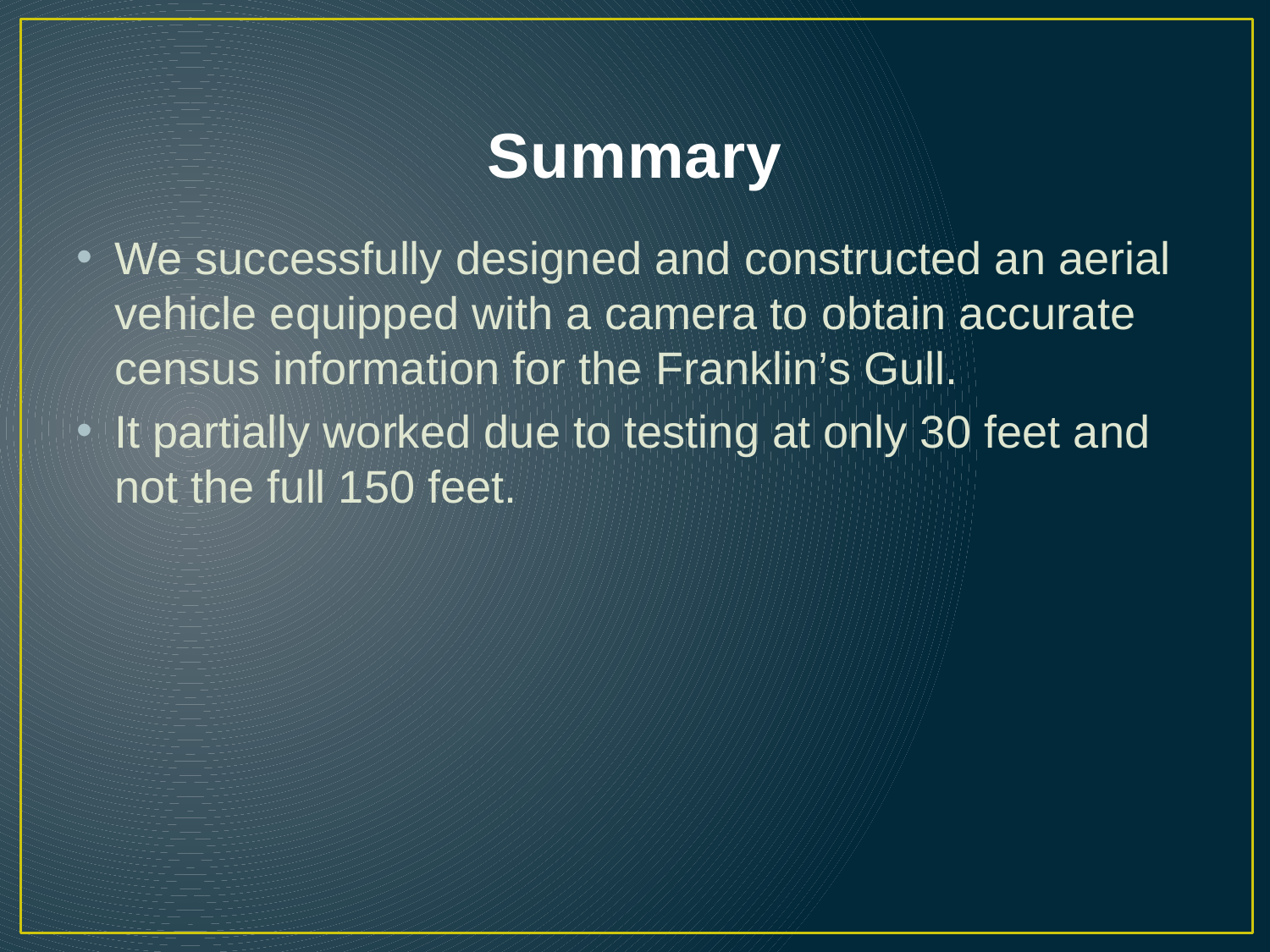

# Summary
We successfully designed and constructed an aerial vehicle equipped with a camera to obtain accurate census information for the Franklin’s Gull.
It partially worked due to testing at only 30 feet and not the full 150 feet.